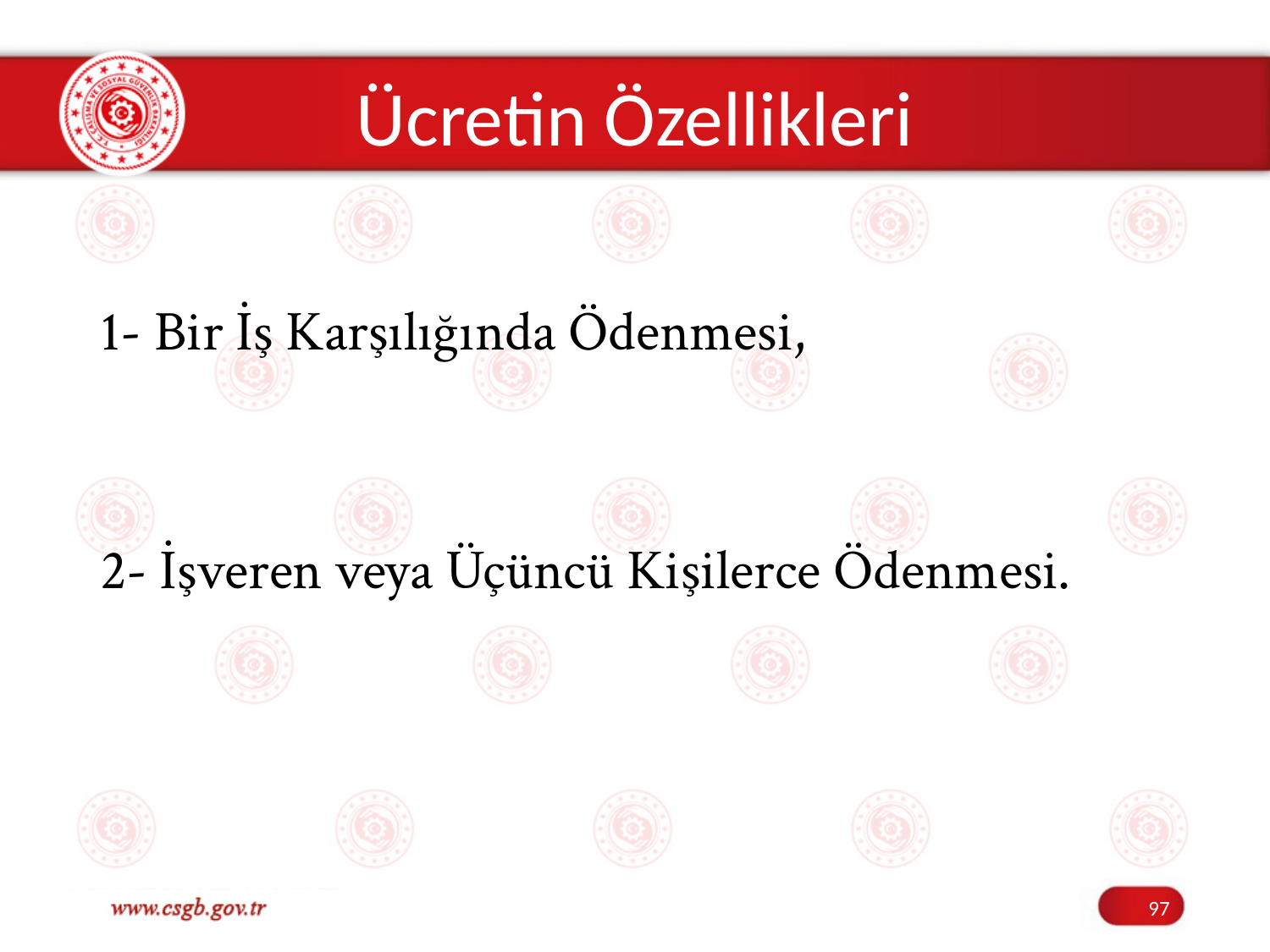

# Ücretin Özellikleri
1- Bir İş Karşılığında Ödenmesi,

2- İşveren veya Üçüncü Kişilerce Ödenmesi.

97